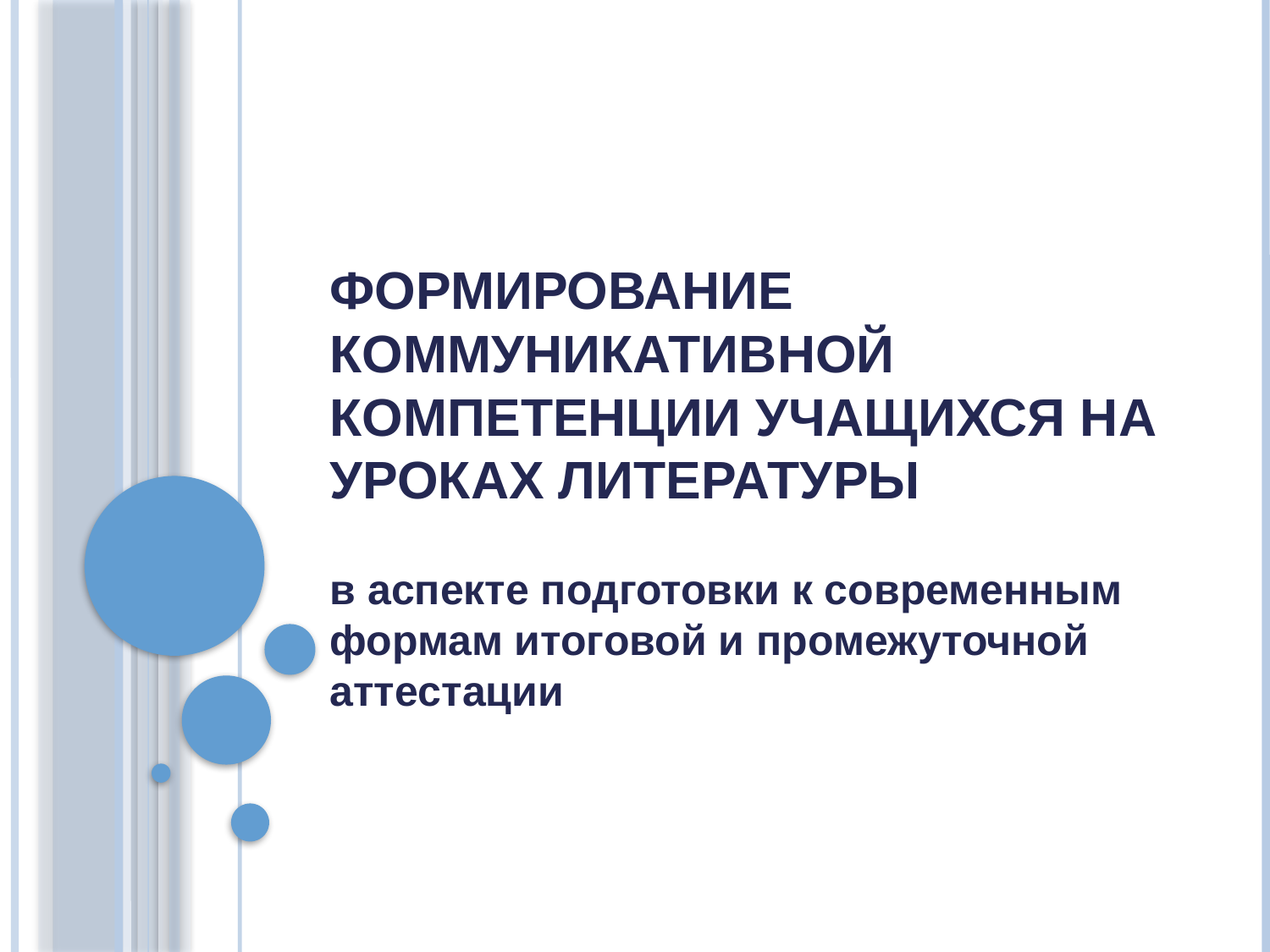

# Формирование коммуникативной компетенции учащихся на уроках литературы
в аспекте подготовки к современным формам итоговой и промежуточной аттестации